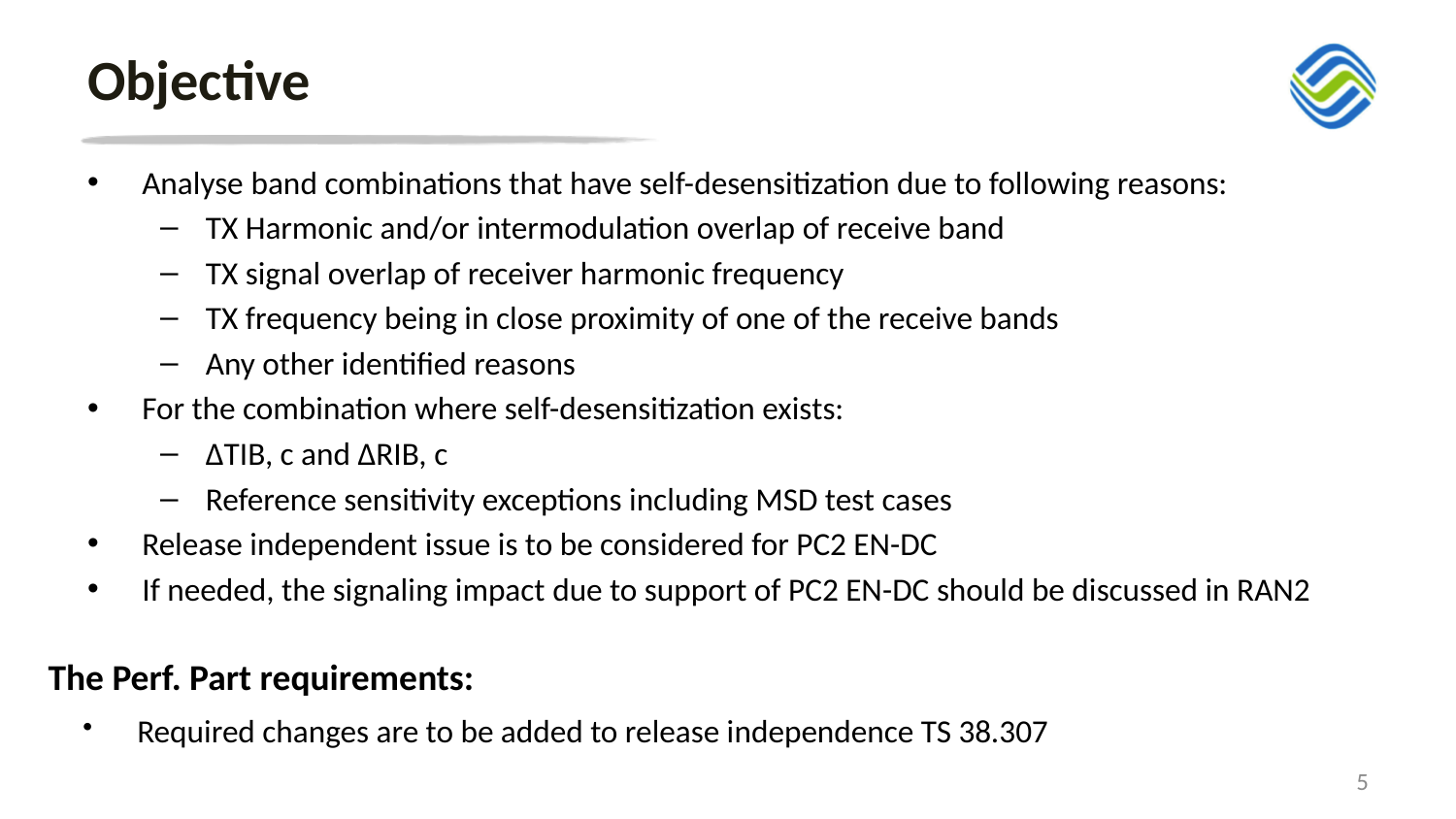

# Objective
Analyse band combinations that have self-desensitization due to following reasons:
TX Harmonic and/or intermodulation overlap of receive band
TX signal overlap of receiver harmonic frequency
TX frequency being in close proximity of one of the receive bands
Any other identified reasons
For the combination where self-desensitization exists:
∆TIB, c and ∆RIB, c
Reference sensitivity exceptions including MSD test cases
Release independent issue is to be considered for PC2 EN-DC
If needed, the signaling impact due to support of PC2 EN-DC should be discussed in RAN2

The Perf. Part requirements:

       Required changes are to be added to release independence TS 38.307
5